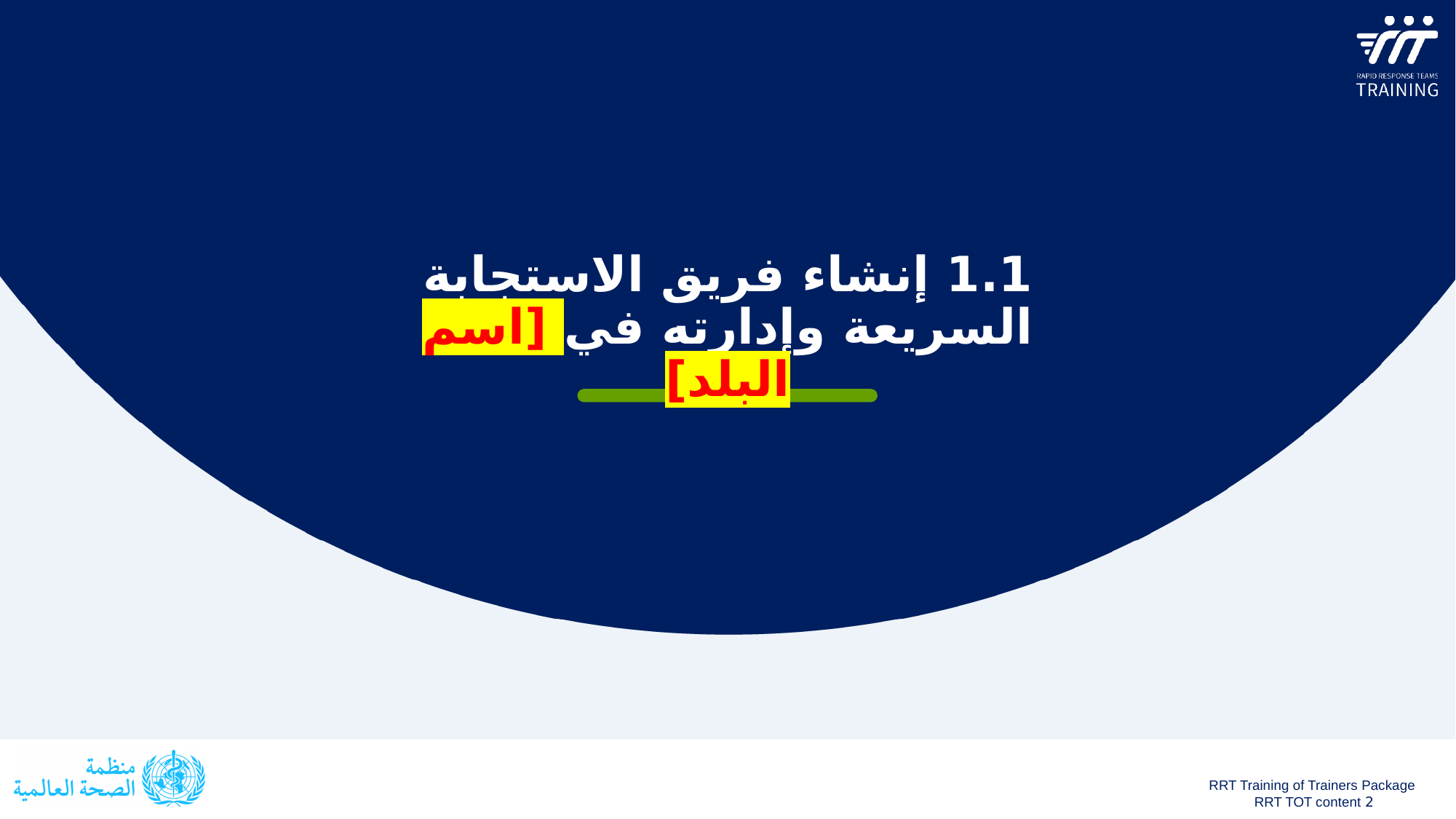

1.1 إنشاء فريق الاستجابة السريعة وإدارته في [اسم البلد]